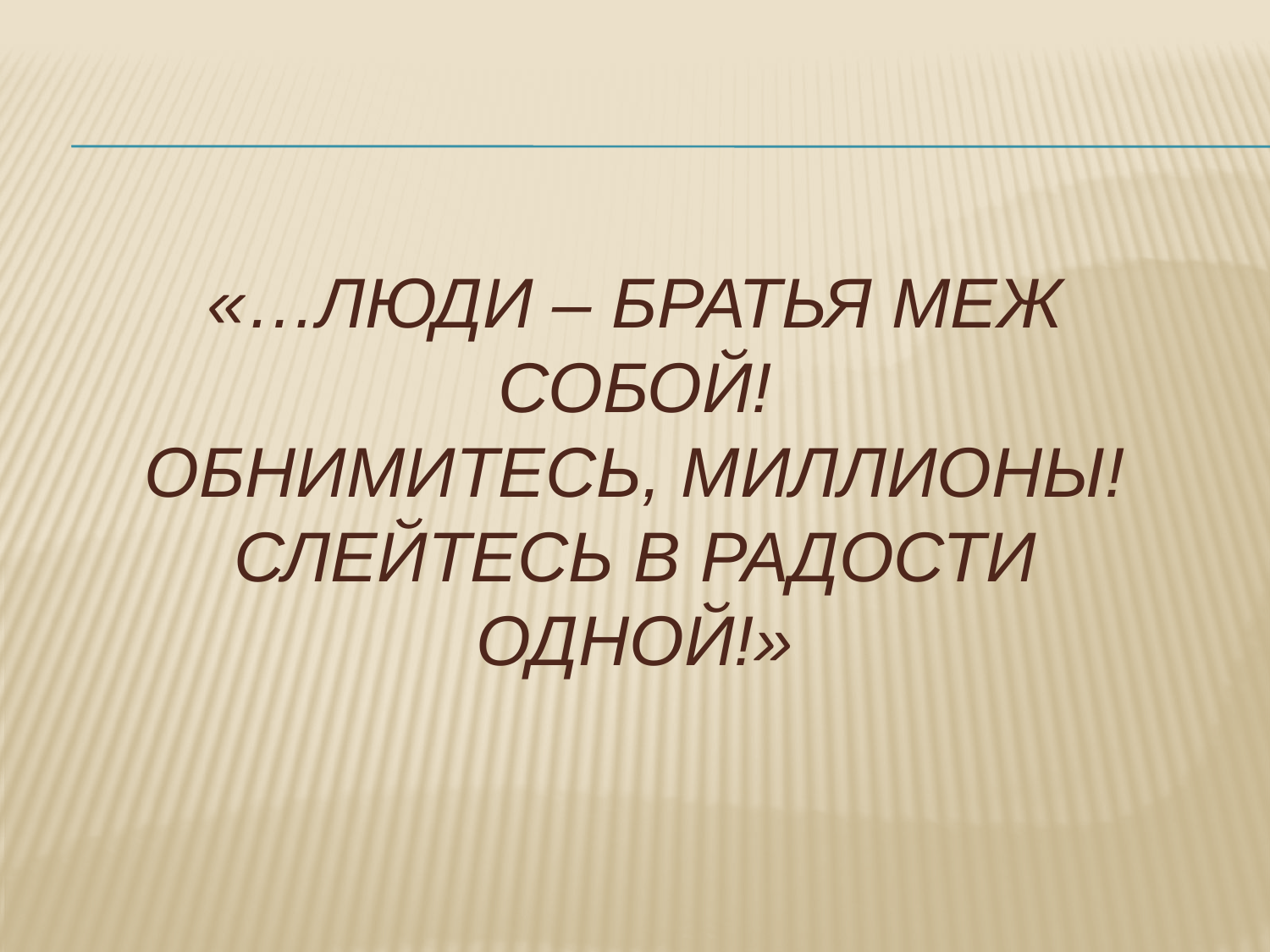

# «…Люди – братья меж собой! Обнимитесь, миллионы! Слейтесь в радости одной!»